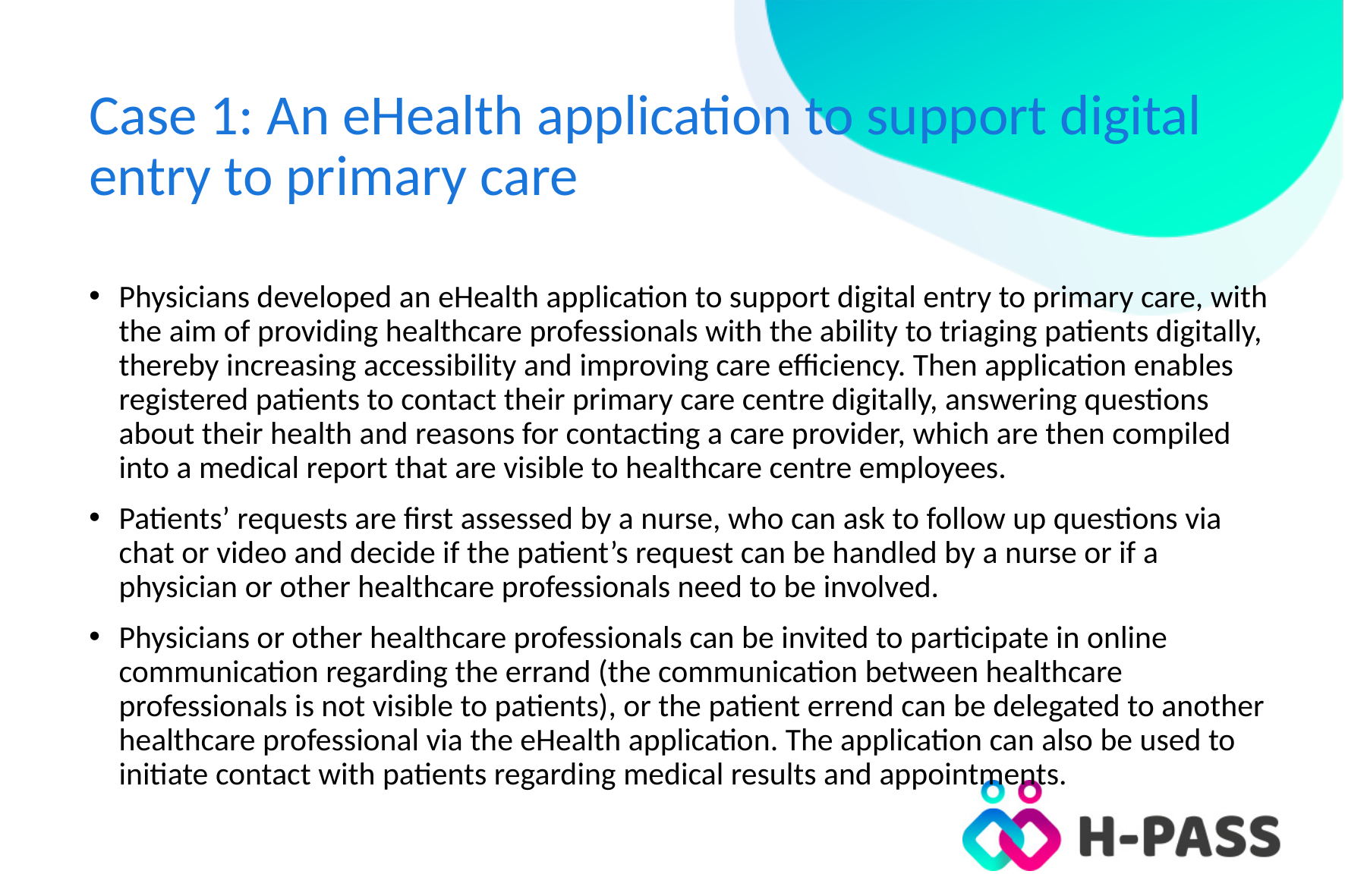

# Case 1: An eHealth application to support digital entry to primary care
Physicians developed an eHealth application to support digital entry to primary care, with the aim of providing healthcare professionals with the ability to triaging patients digitally, thereby increasing accessibility and improving care efficiency. Then application enables registered patients to contact their primary care centre digitally, answering questions about their health and reasons for contacting a care provider, which are then compiled into a medical report that are visible to healthcare centre employees.
Patients’ requests are first assessed by a nurse, who can ask to follow up questions via chat or video and decide if the patient’s request can be handled by a nurse or if a physician or other healthcare professionals need to be involved.
Physicians or other healthcare professionals can be invited to participate in online communication regarding the errand (the communication between healthcare professionals is not visible to patients), or the patient errend can be delegated to another healthcare professional via the eHealth application. The application can also be used to initiate contact with patients regarding medical results and appointments.